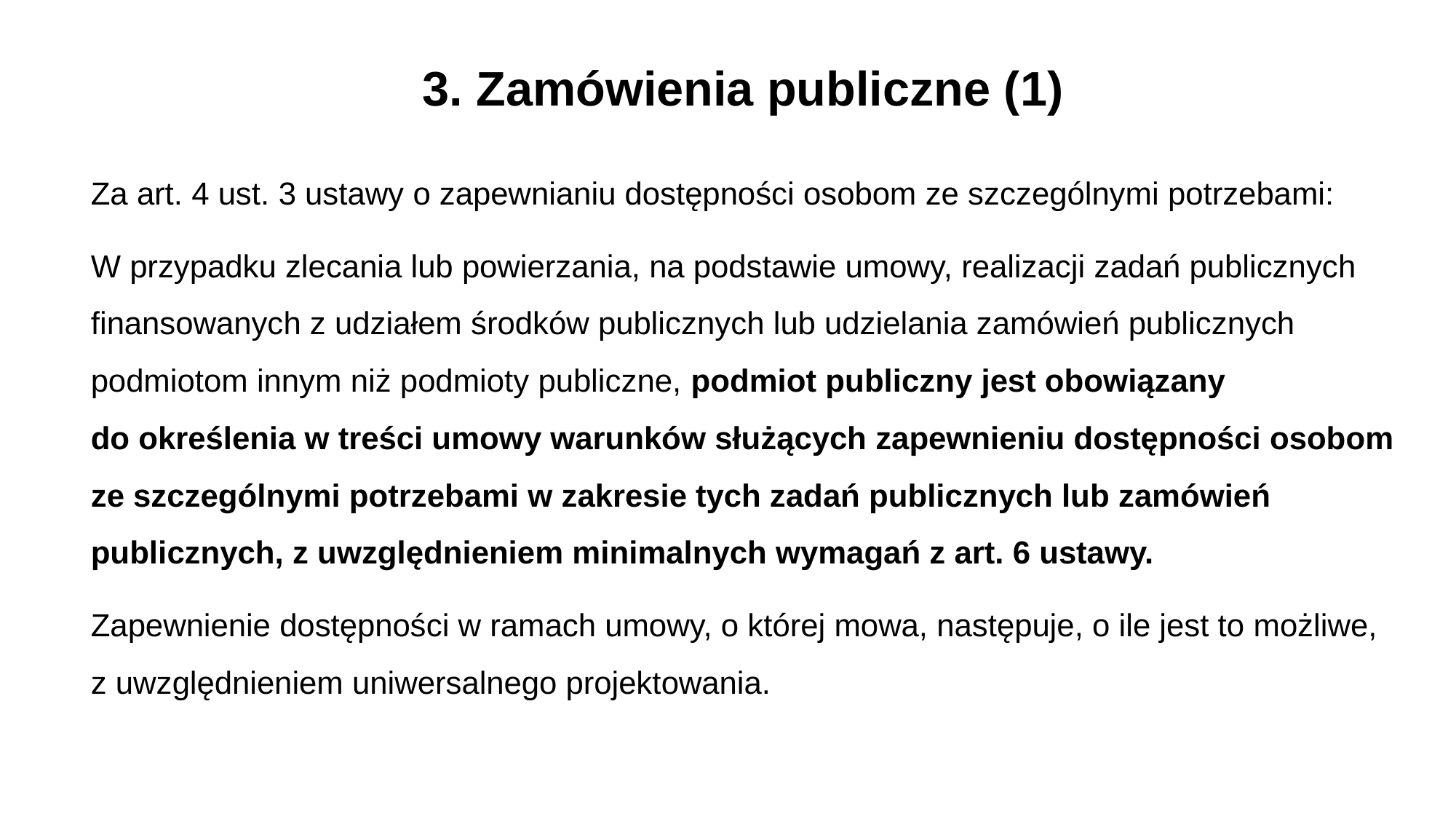

3. Zamówienia publiczne (1)
Za art. 4 ust. 3 ustawy o zapewnianiu dostępności osobom ze szczególnymi potrzebami:
W przypadku zlecania lub powierzania, na podstawie umowy, realizacji zadań publicznych finansowanych z udziałem środków publicznych lub udzielania zamówień publicznych podmiotom innym niż podmioty publiczne, podmiot publiczny jest obowiązany
do określenia w treści umowy warunków służących zapewnieniu dostępności osobom ze szczególnymi potrzebami w zakresie tych zadań publicznych lub zamówień publicznych, z uwzględnieniem minimalnych wymagań z art. 6 ustawy.
Zapewnienie dostępności w ramach umowy, o której mowa, następuje, o ile jest to możliwe, z uwzględnieniem uniwersalnego projektowania.